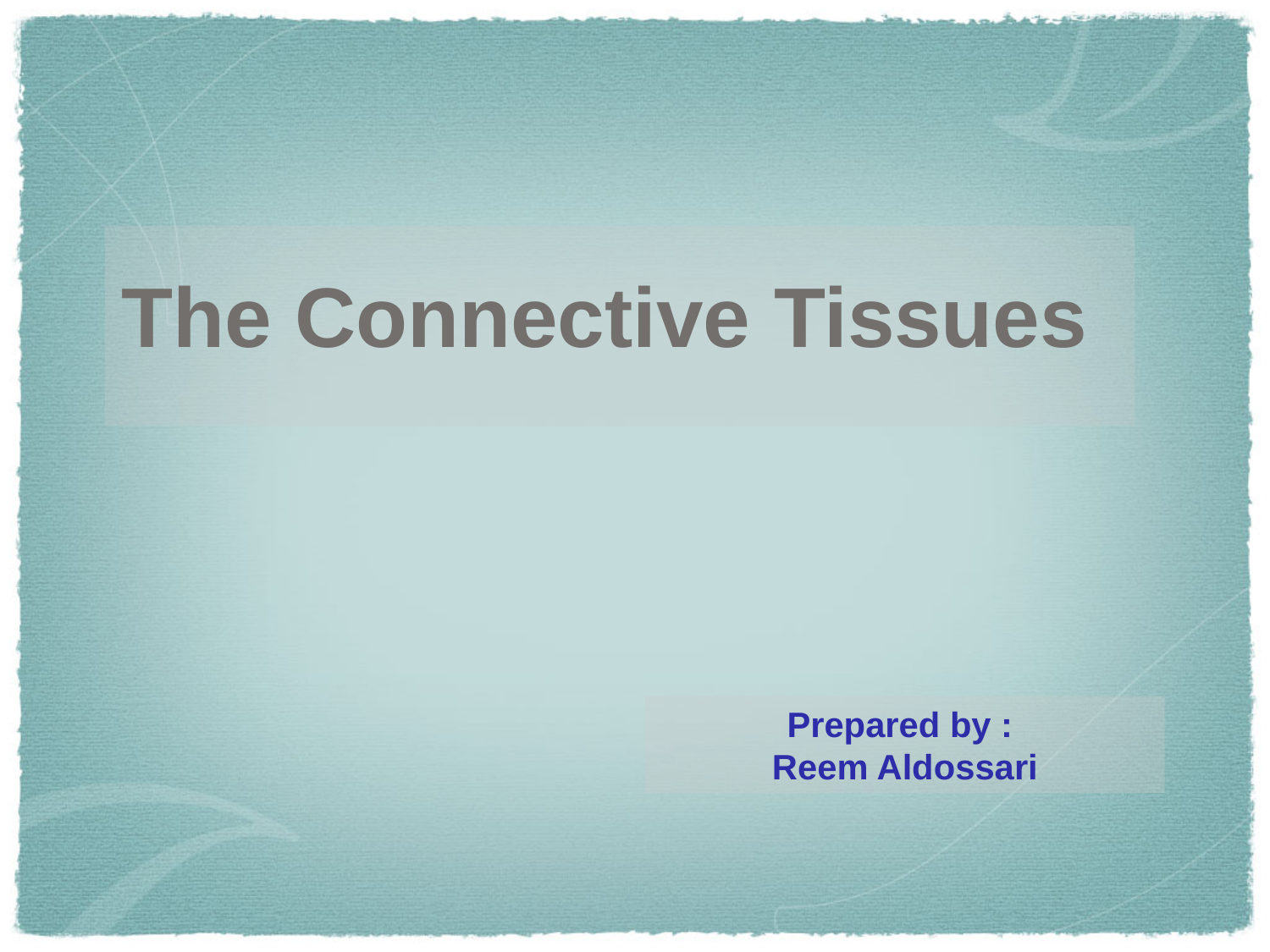

The Connective Tissues
Prepared by :
Reem Aldossari